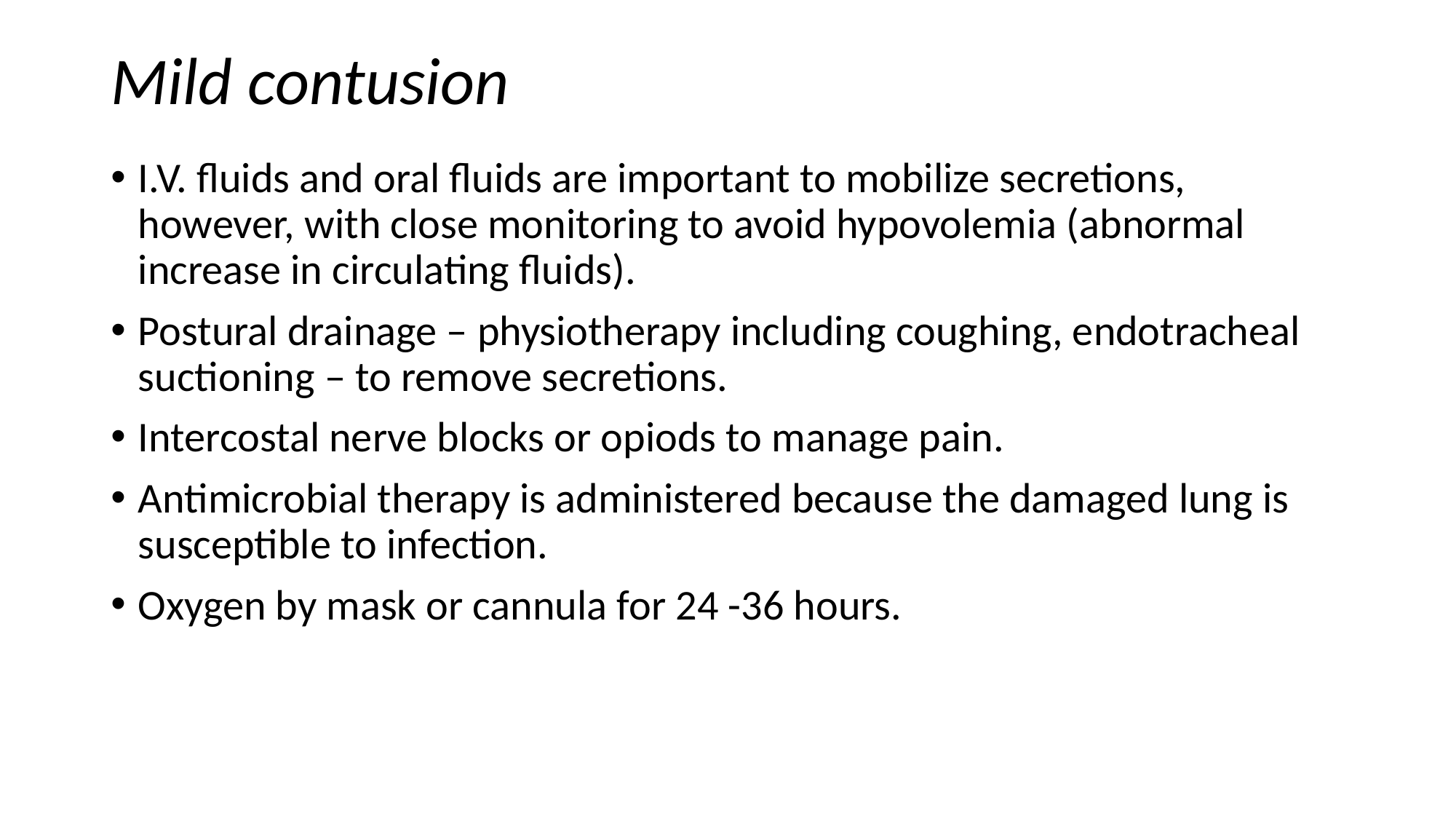

# Mild contusion
I.V. fluids and oral fluids are important to mobilize secretions, however, with close monitoring to avoid hypovolemia (abnormal increase in circulating fluids).
Postural drainage – physiotherapy including coughing, endotracheal suctioning – to remove secretions.
Intercostal nerve blocks or opiods to manage pain.
Antimicrobial therapy is administered because the damaged lung is susceptible to infection.
Oxygen by mask or cannula for 24 -36 hours.